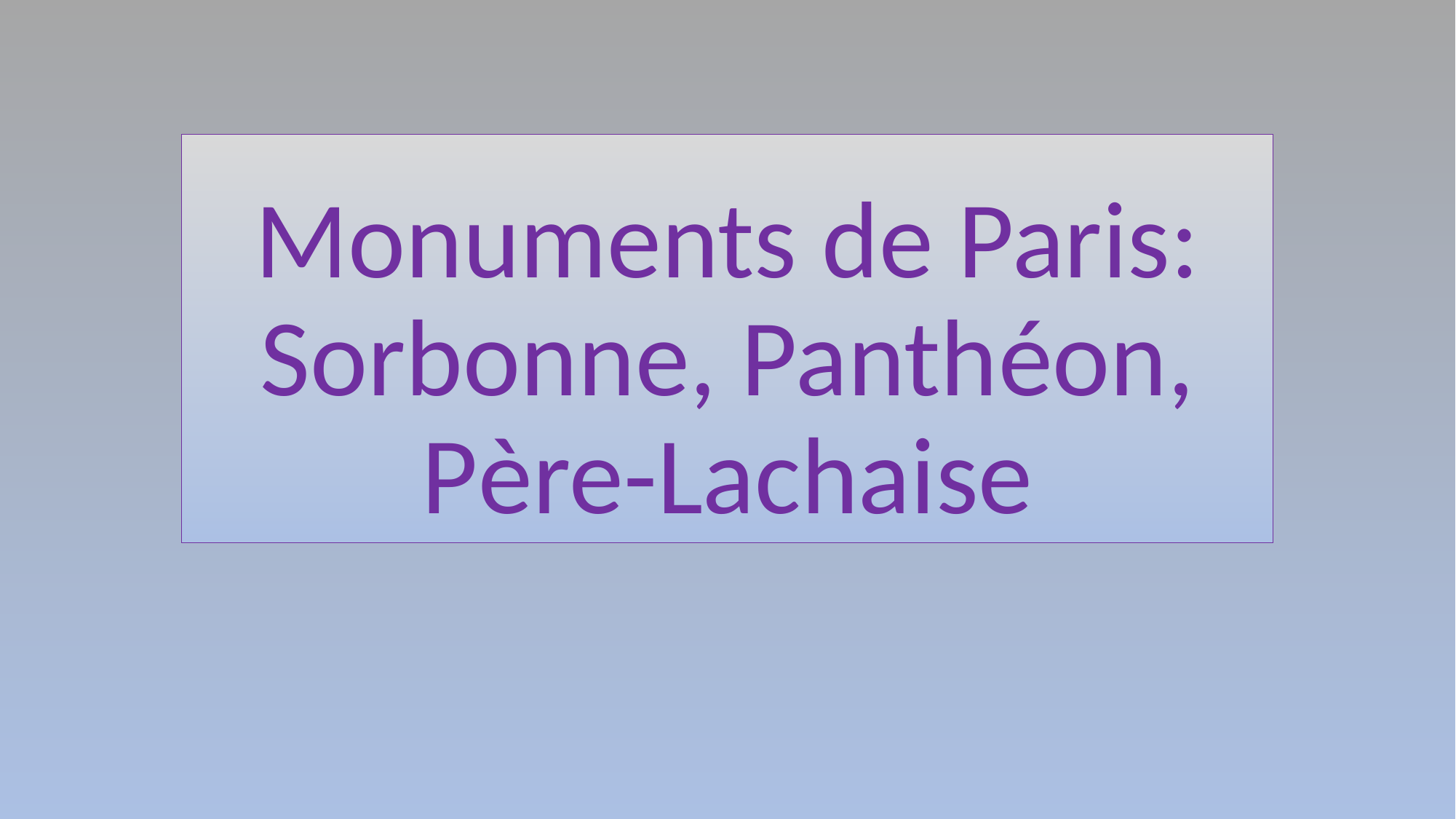

# Monuments de Paris: Sorbonne, Panthéon, Père-Lachaise